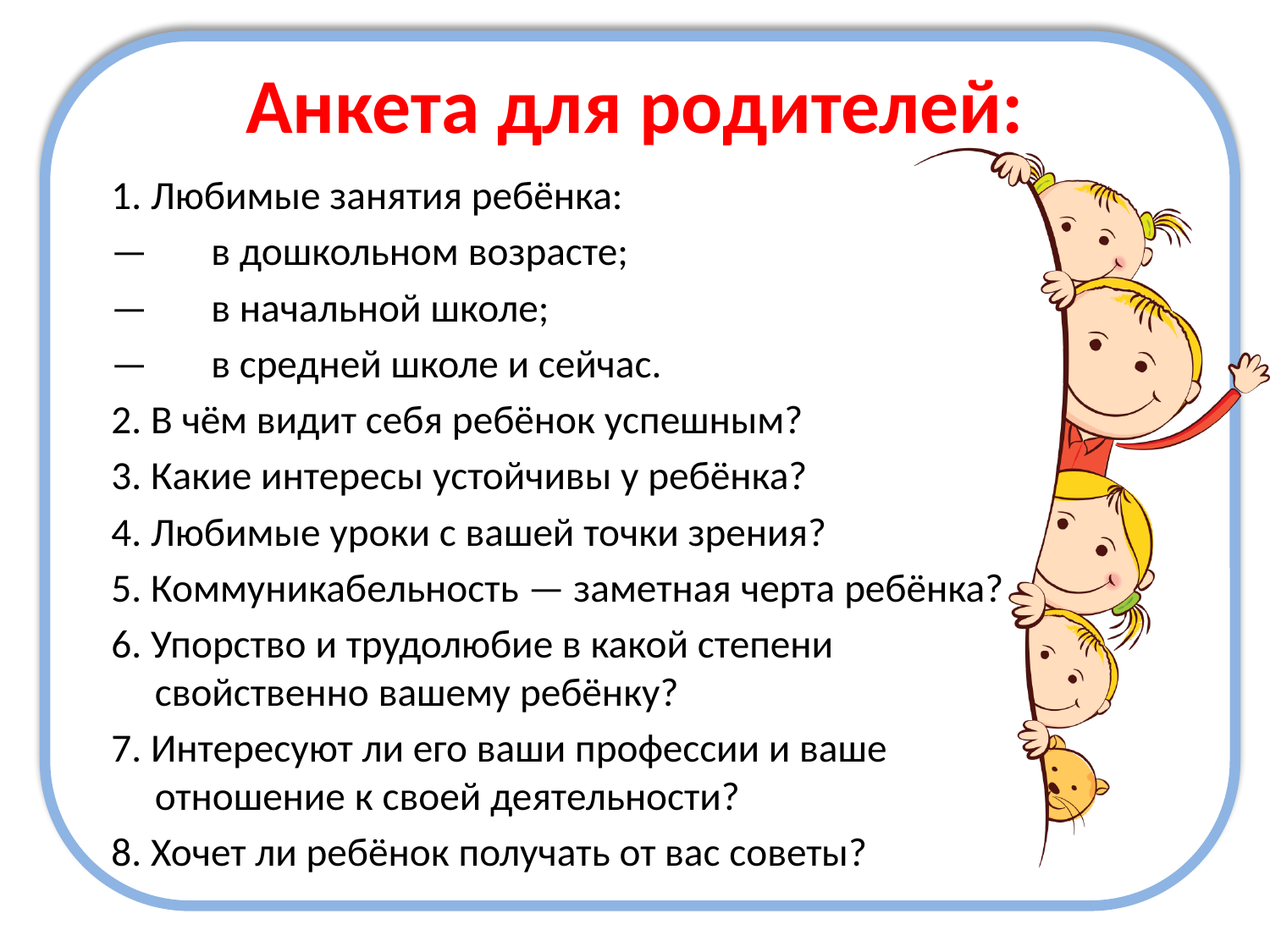

# Анкета для родителей:
1. Любимые занятия ребёнка:
—       в дошкольном возрасте;
—       в начальной школе;
—       в средней школе и сейчас.
2. В чём видит себя ребёнок успешным?
3. Какие интересы устойчивы у ребёнка?
4. Любимые уроки с вашей точки зрения?
5. Коммуникабельность — заметная черта ребёнка?
6. Упорство и трудолюбие в какой степени свойственно вашему ре­бёнку?
7. Интересуют ли его ваши профессии и ваше отношение к своей де­ятельности?
8. Хочет ли ребёнок получать от вас советы?